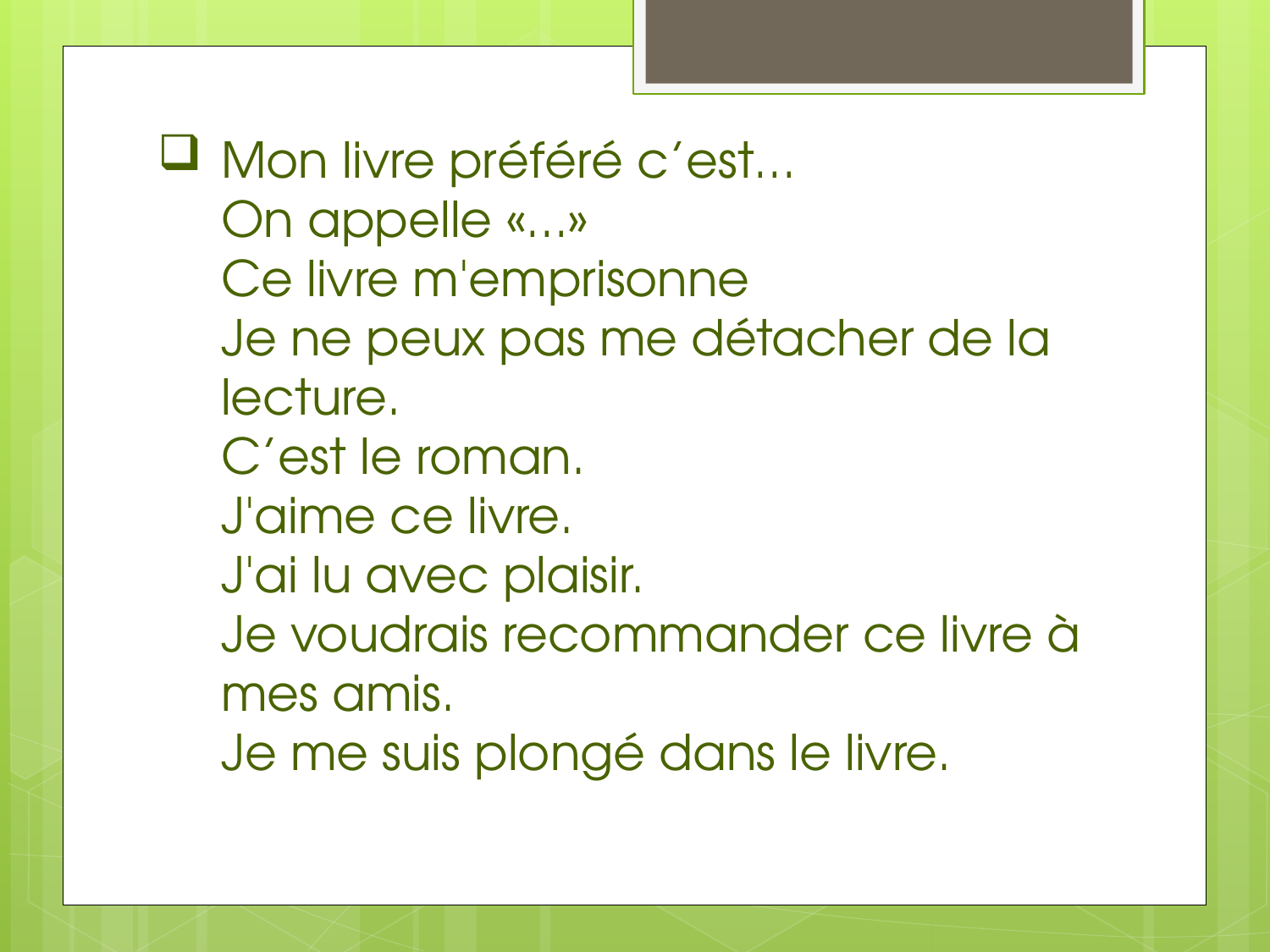

# Mon livre préféré c’est… On appelle «…» Ce livre m'emprisonne Je ne peux pas me détacher de la lecture. C’est le roman. J'aime ce livre. J'ai lu avec plaisir. Je voudrais recommander ce livre à mes amis. Je me suis plongé dans le livre.